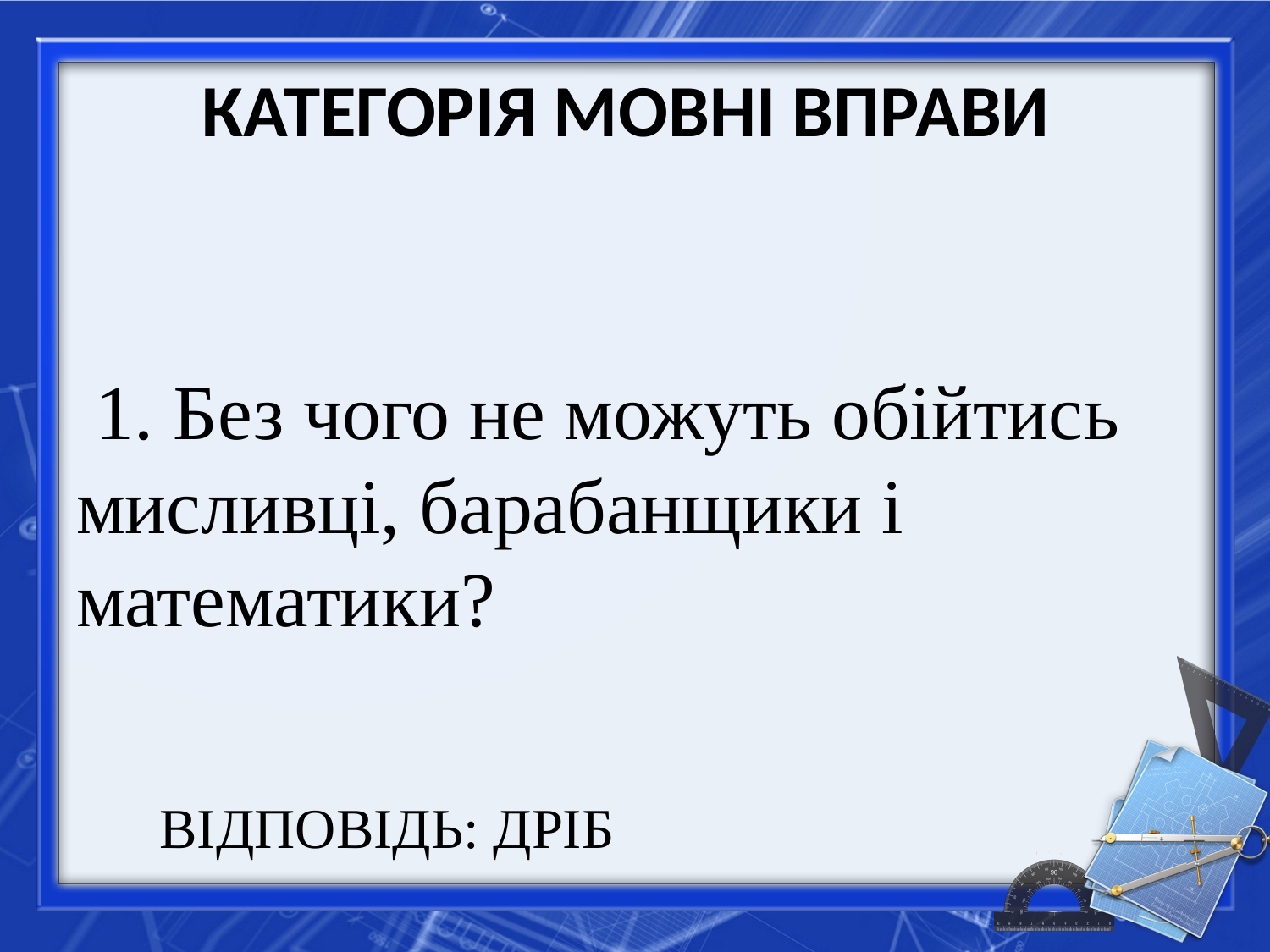

# КАТЕГОРІЯ МОВНІ ВПРАВИ
 1. Без чого не можуть обійтись мисливці, барабанщики і математики?
ВІДПОВІДЬ: ДРІБ